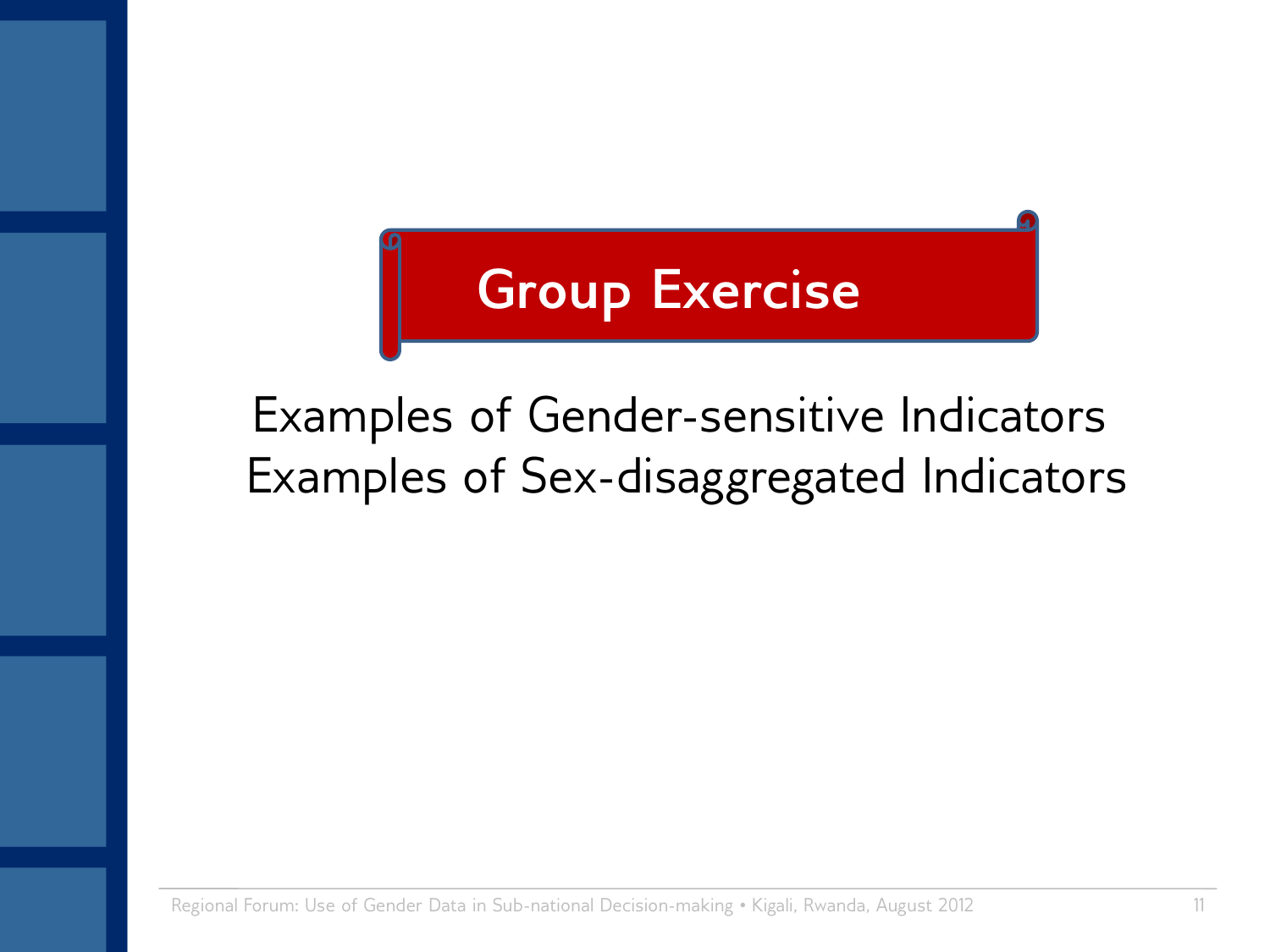

# Group Exercise Examples of Gender-sensitive Indicators Examples of Sex-disaggregated Indicators